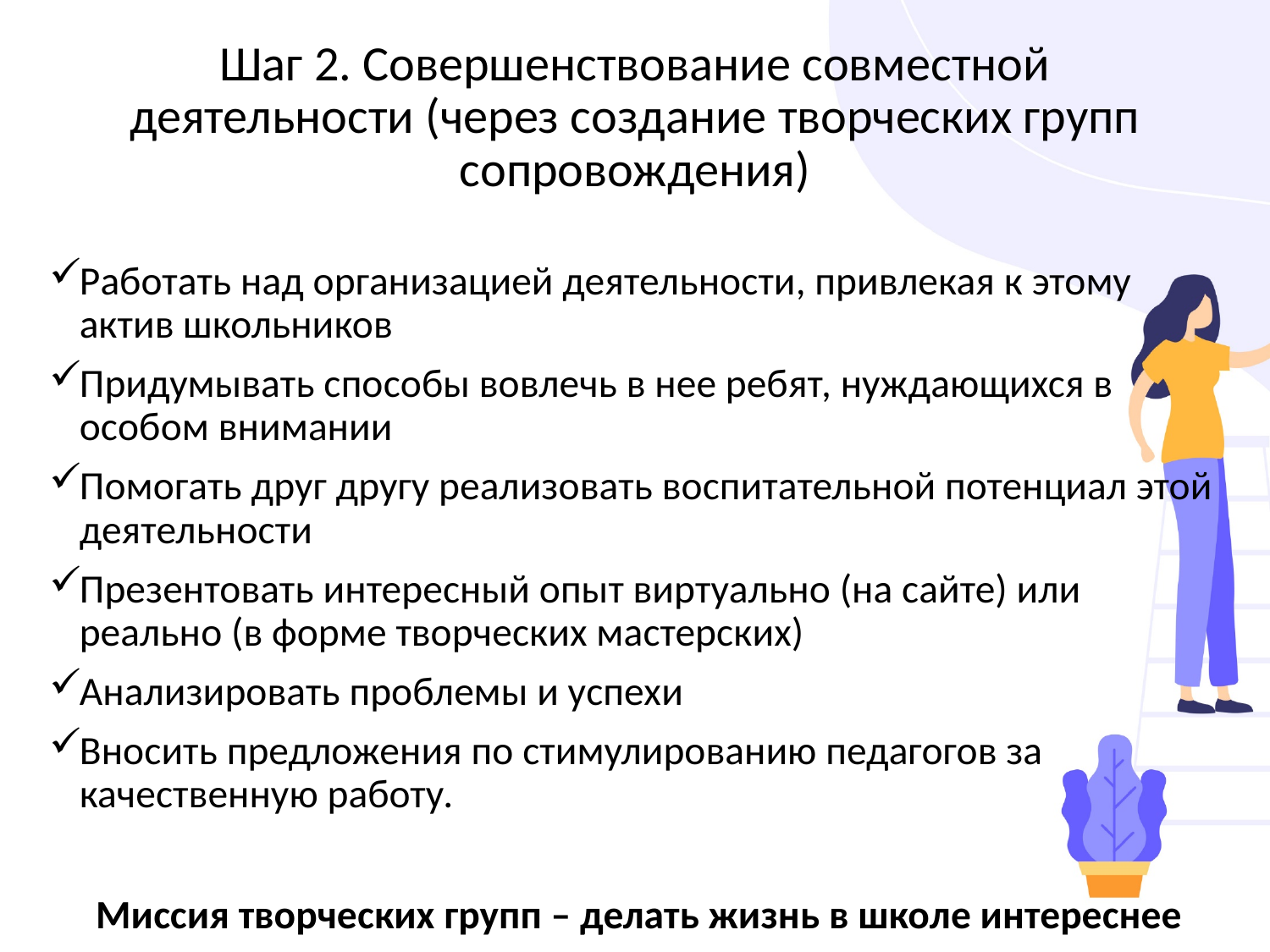

# Шаг 2. Совершенствование совместной деятельности (через создание творческих групп сопровождения)
Работать над организацией деятельности, привлекая к этому актив школьников
Придумывать способы вовлечь в нее ребят, нуждающихся в особом внимании
Помогать друг другу реализовать воспитательной потенциал этой деятельности
Презентовать интересный опыт виртуально (на сайте) или реально (в форме творческих мастерских)
Анализировать проблемы и успехи
Вносить предложения по стимулированию педагогов за качественную работу.

Миссия творческих групп – делать жизнь в школе интереснее